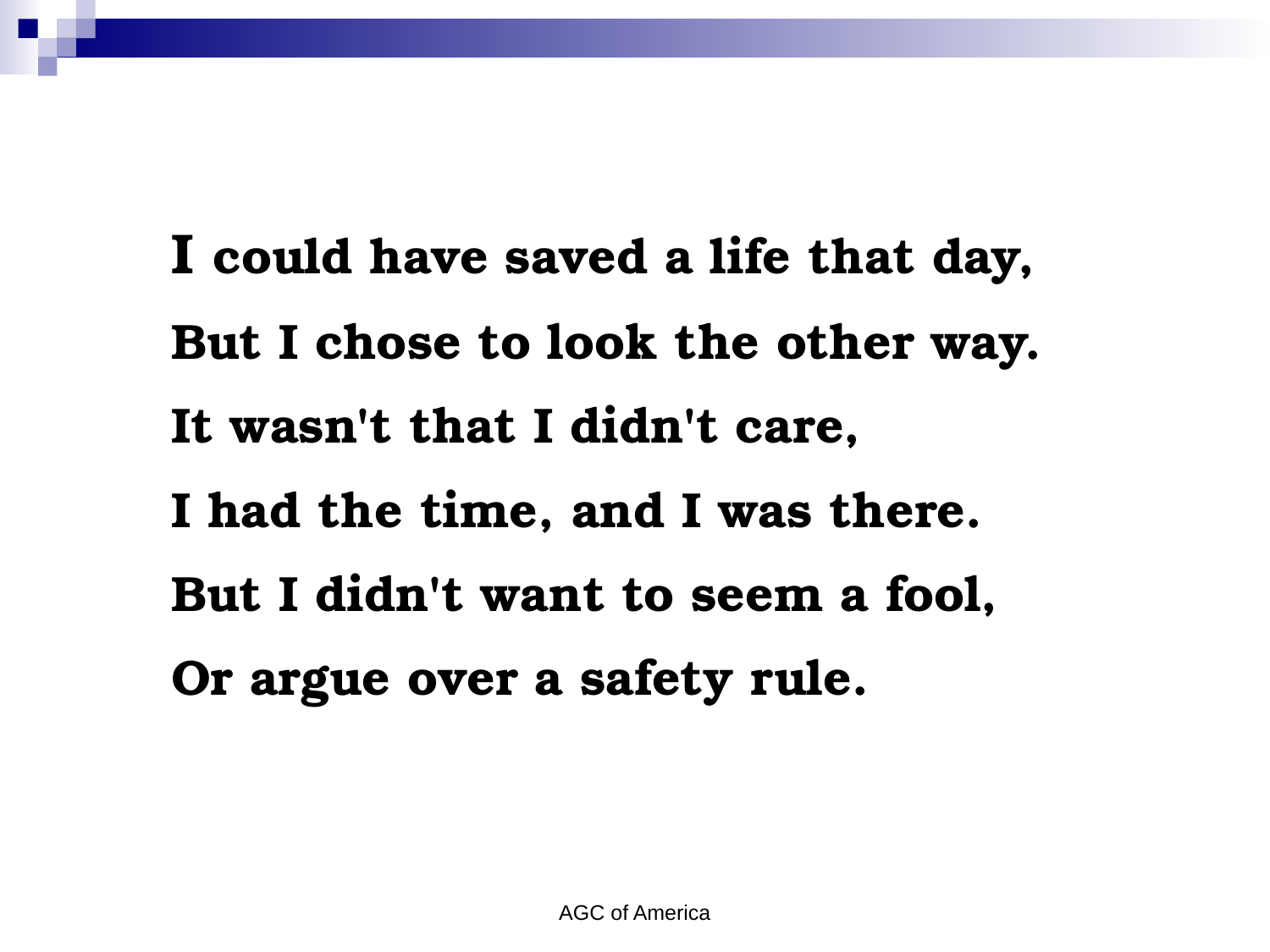

I could have saved a life that day,
But I chose to look the other way.
It wasn't that I didn't care,
I had the time, and I was there.
But I didn't want to seem a fool,
Or argue over a safety rule.

AGC of America